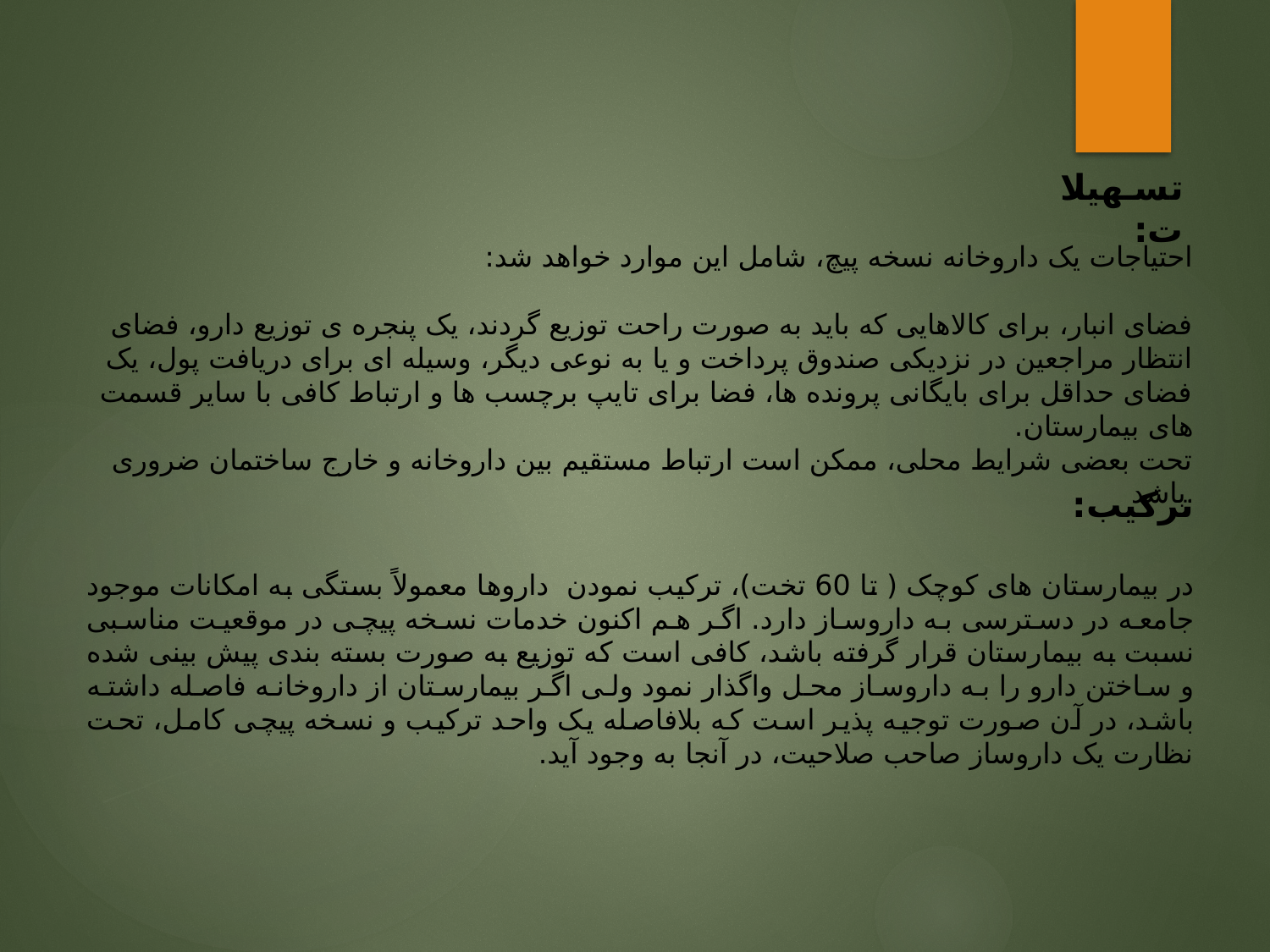

تسهیلات:
احتیاجات یک داروخانه نسخه پیچ، شامل این موارد خواهد شد:

فضای انبار، برای کالاهایی که باید به صورت راحت توزیع گردند، یک پنجره ی توزیع دارو، فضای انتظار مراجعین در نزدیکی صندوق پرداخت و یا به نوعی دیگر، وسیله ای برای دریافت پول، یک فضای حداقل برای بایگانی پرونده ها، فضا برای تایپ برچسب ها و ارتباط کافی با سایر قسمت های بیمارستان.
تحت بعضی شرایط محلی، ممکن است ارتباط مستقیم بین داروخانه و خارج ساختمان ضروری باشد.
ترکیب:

در بیمارستان های کوچک ( تا 60 تخت)، ترکیب نمودن  داروها معمولاً بستگی به امکانات موجود جامعه در دسترسی به داروساز دارد. اگر هم اکنون خدمات نسخه پیچی در موقعیت مناسبی نسبت به بیمارستان قرار گرفته باشد، کافی است که توزیع به صورت بسته بندی پیش بینی شده و ساختن دارو را به داروساز محل واگذار نمود ولی اگر بیمارستان از داروخانه فاصله داشته باشد، در آن صورت توجیه پذیر است که بلافاصله یک واحد ترکیب و نسخه پیچی کامل، تحت نظارت یک داروساز صاحب صلاحیت، در آنجا به وجود آید.